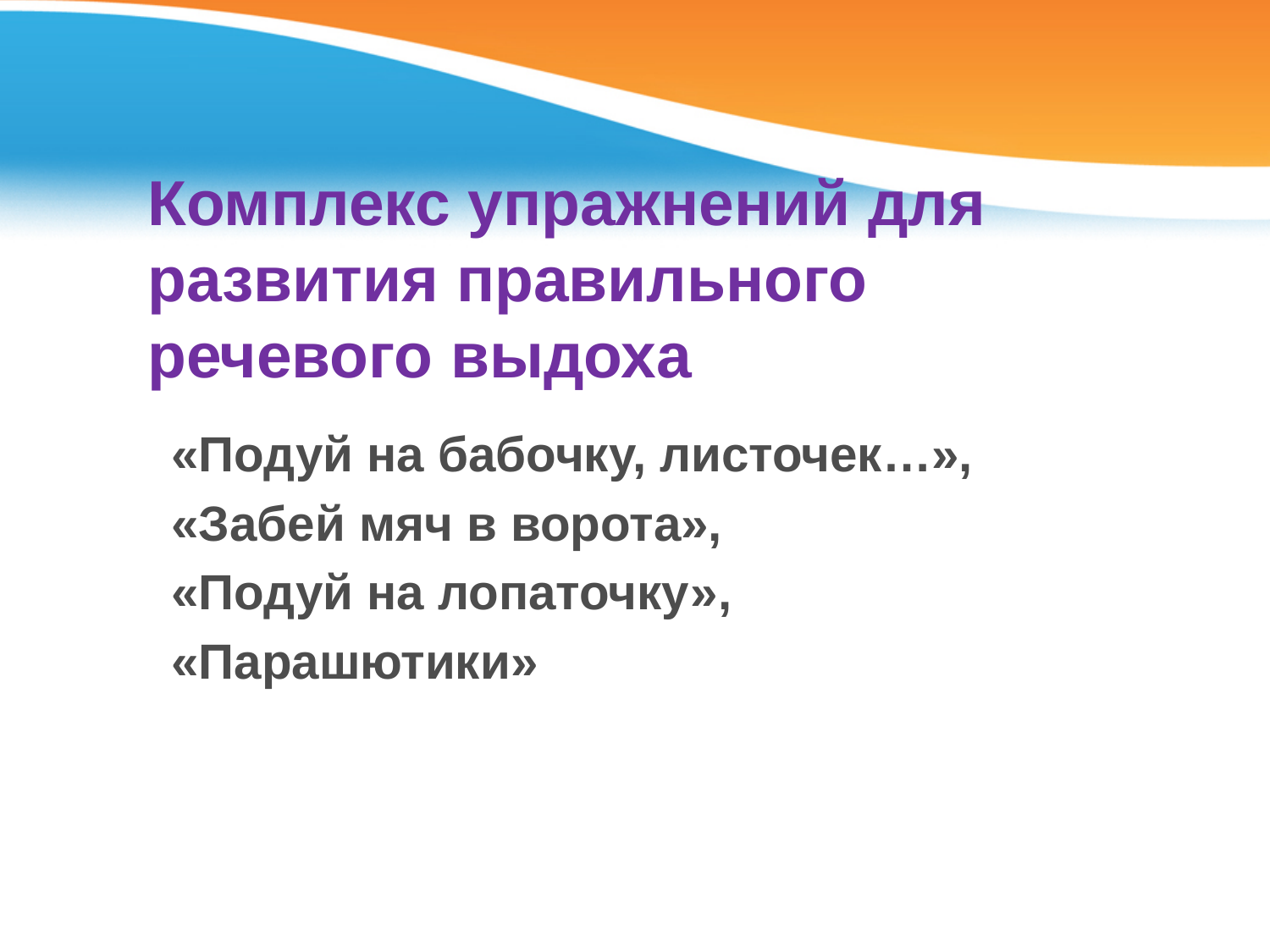

# Комплекс упражнений для развития правильного речевого выдоха
 «Подуй на бабочку, листочек…»,
 «Забей мяч в ворота»,
 «Подуй на лопаточку»,
 «Парашютики»